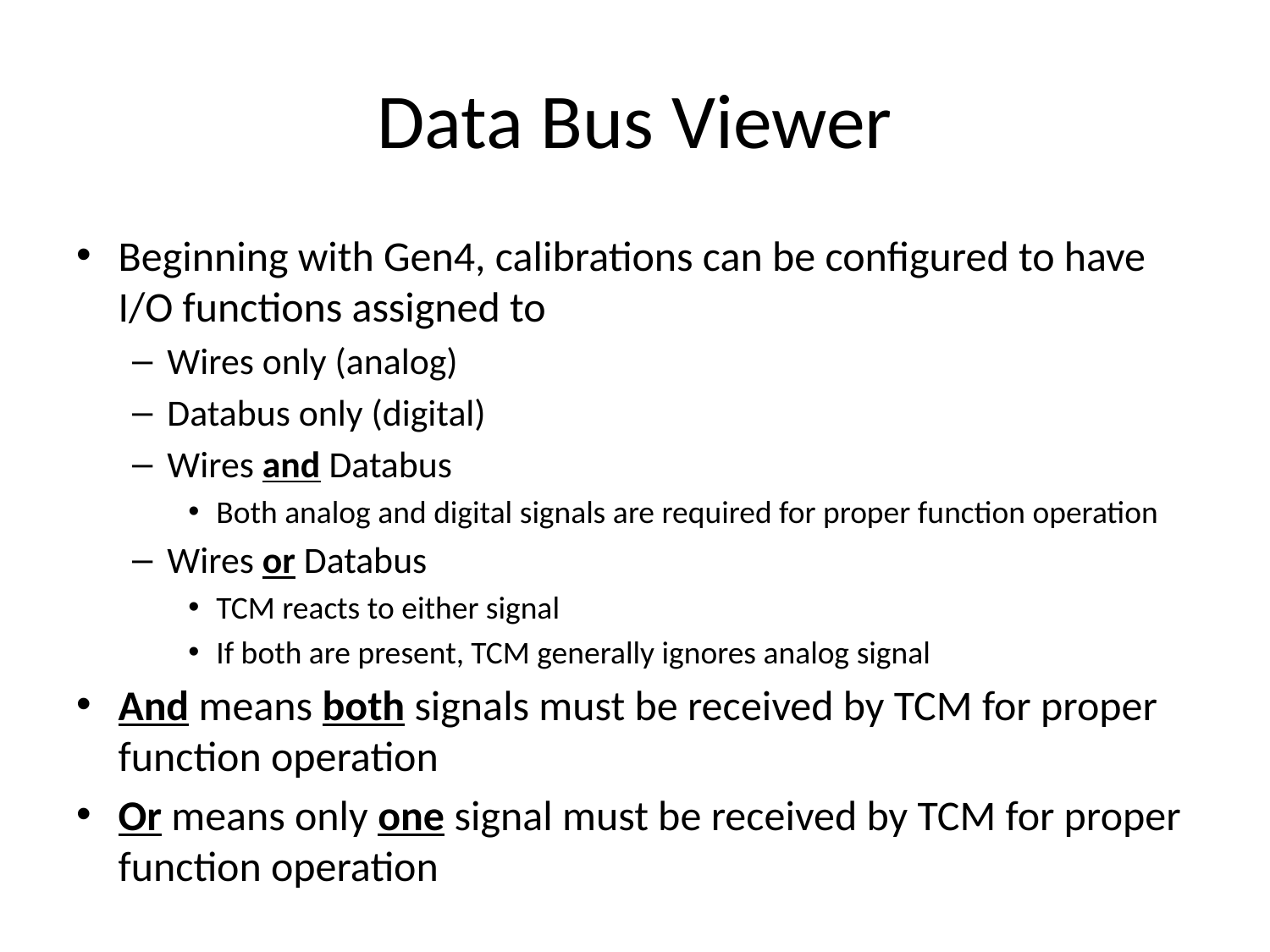

# Data Bus Viewer
Beginning with Gen4, calibrations can be configured to have I/O functions assigned to
Wires only (analog)
Databus only (digital)
Wires and Databus
Both analog and digital signals are required for proper function operation
Wires or Databus
TCM reacts to either signal
If both are present, TCM generally ignores analog signal
And means both signals must be received by TCM for proper function operation
Or means only one signal must be received by TCM for proper function operation